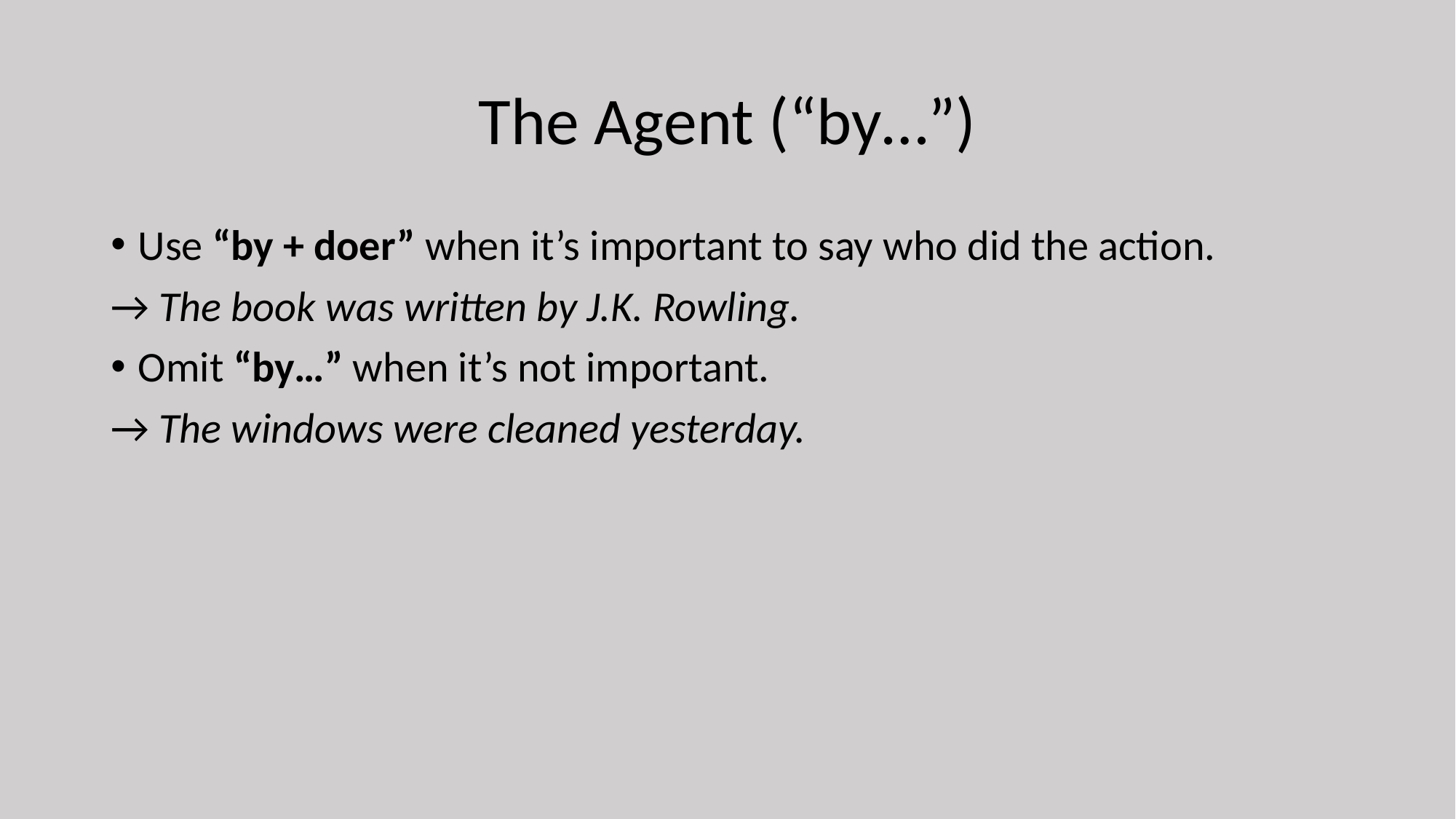

# The Agent (“by…”)
Use “by + doer” when it’s important to say who did the action.
→ The book was written by J.K. Rowling.
Omit “by…” when it’s not important.
→ The windows were cleaned yesterday.